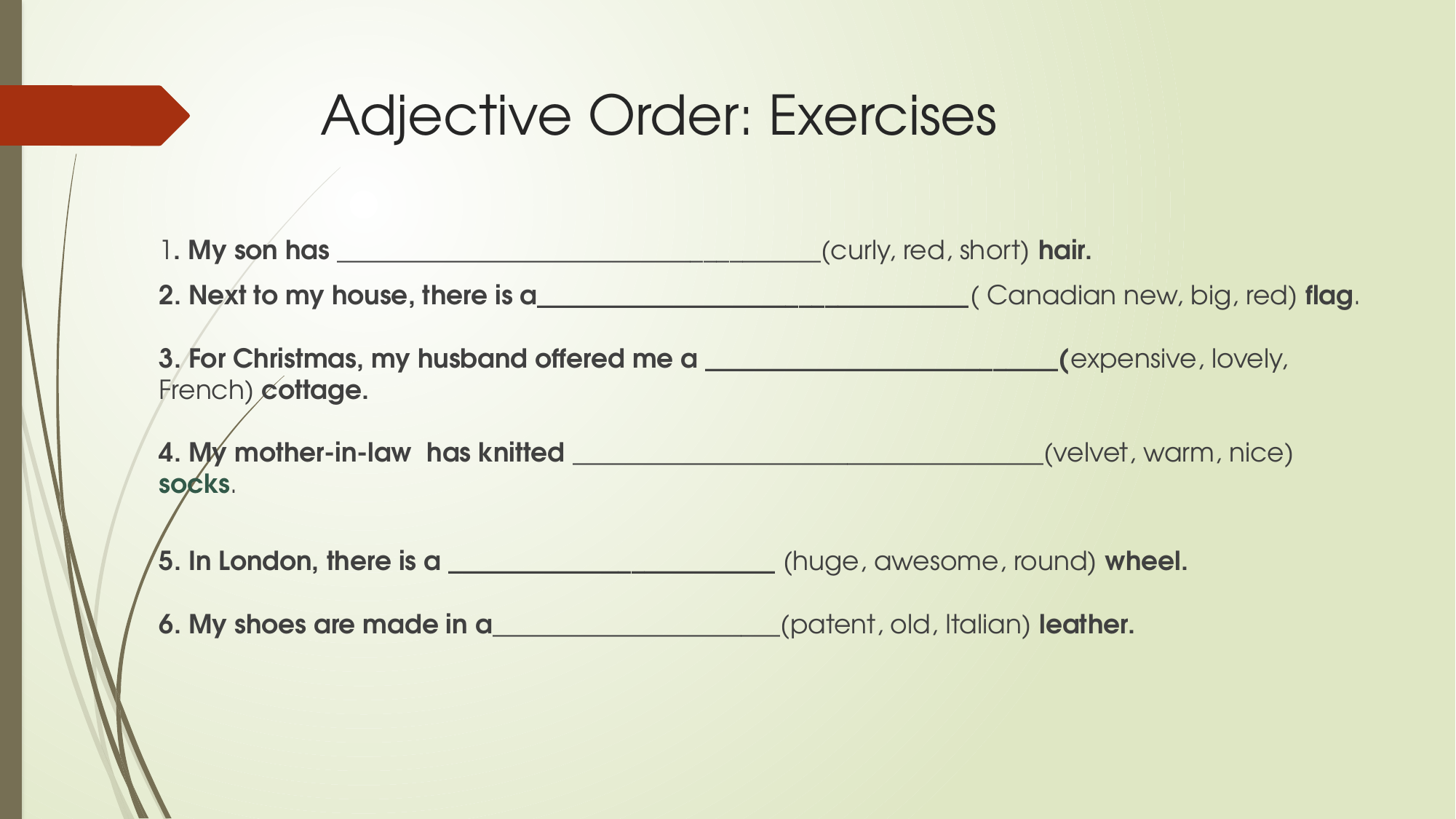

# Adjective Order: Exercises
1. My son has _____________________________________(curly, red, short) hair.
2. Next to my house, there is a_________________________________( Canadian new, big, red) flag.
3. For Christmas, my husband offered me a ___________________________(expensive, lovely, French) cottage.
4. My mother-in-law  has knitted ____________________________________(velvet, warm, nice) socks.
5. In London, there is a _________________________ (huge, awesome, round) wheel.
6. My shoes are made in a______________________(patent, old, Italian) leather.